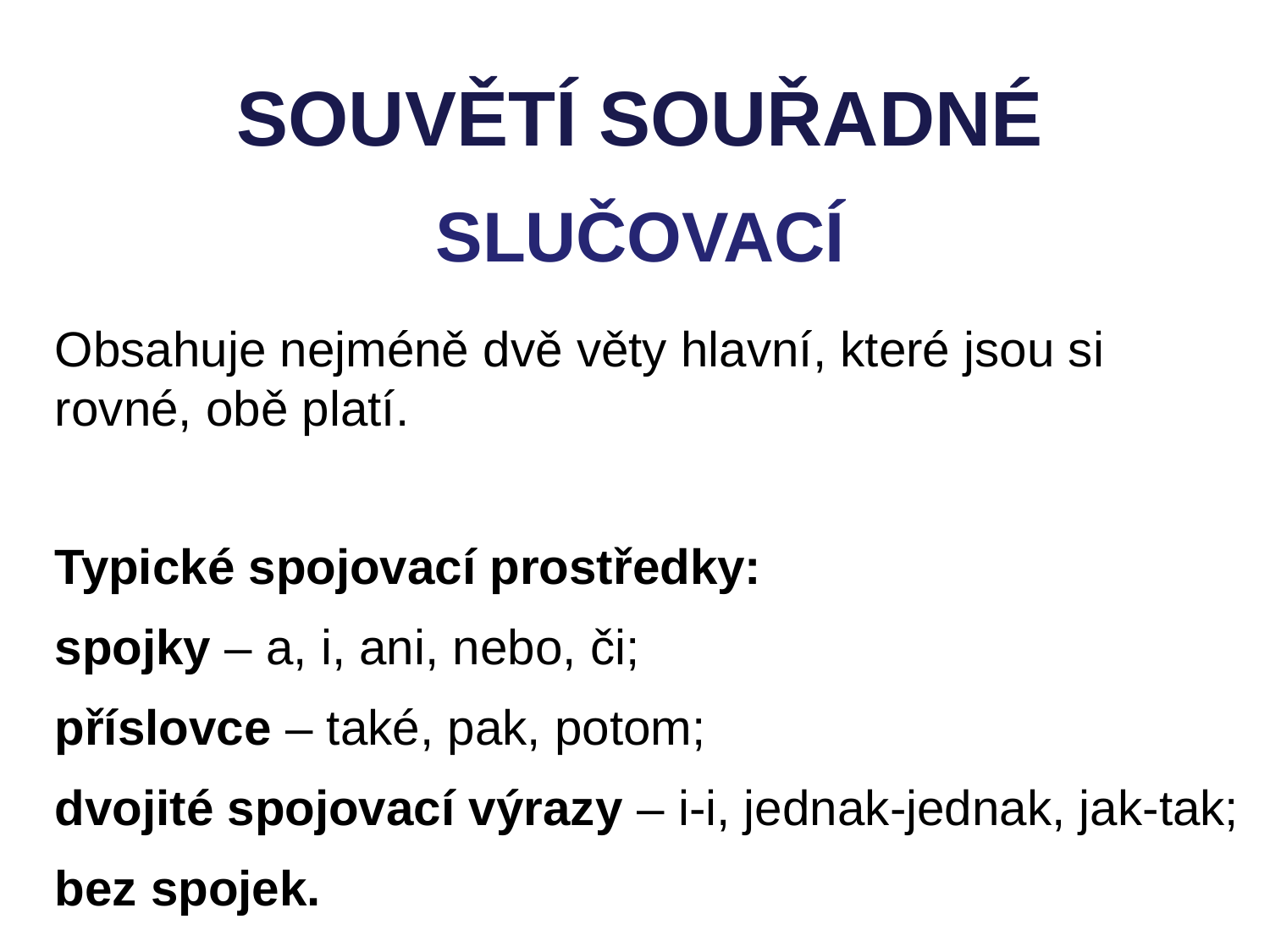

SOUVĚTÍ SOUŘADNÉ
SLUČOVACÍ
Obsahuje nejméně dvě věty hlavní, které jsou si rovné, obě platí.
Typické spojovací prostředky:
spojky – a, i, ani, nebo, či;
příslovce – také, pak, potom;
dvojité spojovací výrazy – i-i, jednak-jednak, jak-tak;
bez spojek.